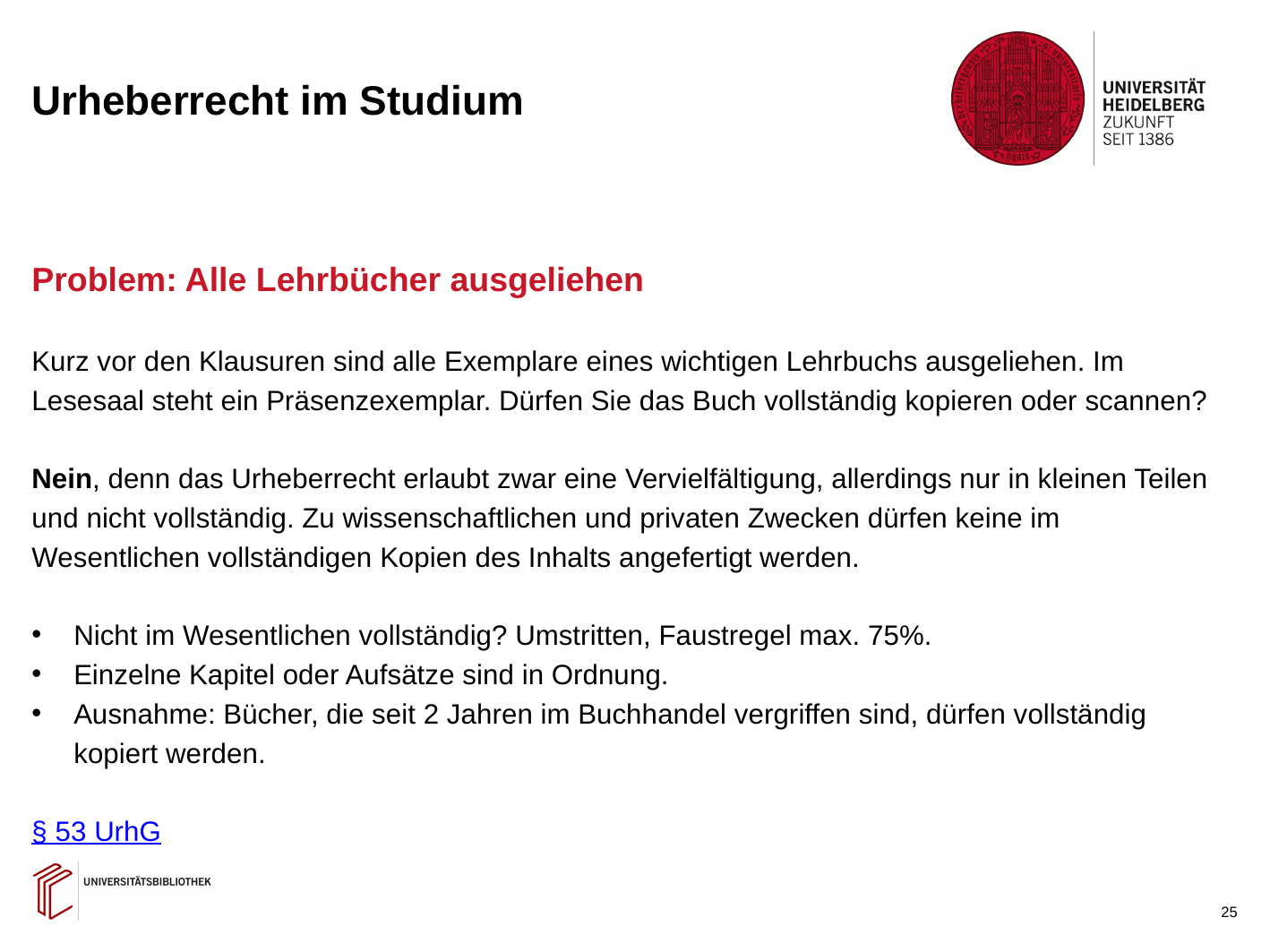

# Urheberrecht im Studium
Problem: Alle Lehrbücher ausgeliehen

Kurz vor den Klausuren sind alle Exemplare eines wichtigen Lehrbuchs ausgeliehen. Im Lesesaal steht ein Präsenzexemplar. Dürfen Sie das Buch vollständig kopieren oder scannen?

Nein, denn das Urheberrecht erlaubt zwar eine Vervielfältigung, allerdings nur in kleinen Teilen und nicht vollständig. Zu wissenschaftlichen und privaten Zwecken dürfen keine im Wesentlichen vollständigen Kopien des Inhalts angefertigt werden.

Nicht im Wesentlichen vollständig? Umstritten, Faustregel max. 75%.
Einzelne Kapitel oder Aufsätze sind in Ordnung.
Ausnahme: Bücher, die seit 2 Jahren im Buchhandel vergriffen sind, dürfen vollständig kopiert werden.

§ 53 UrhG

25